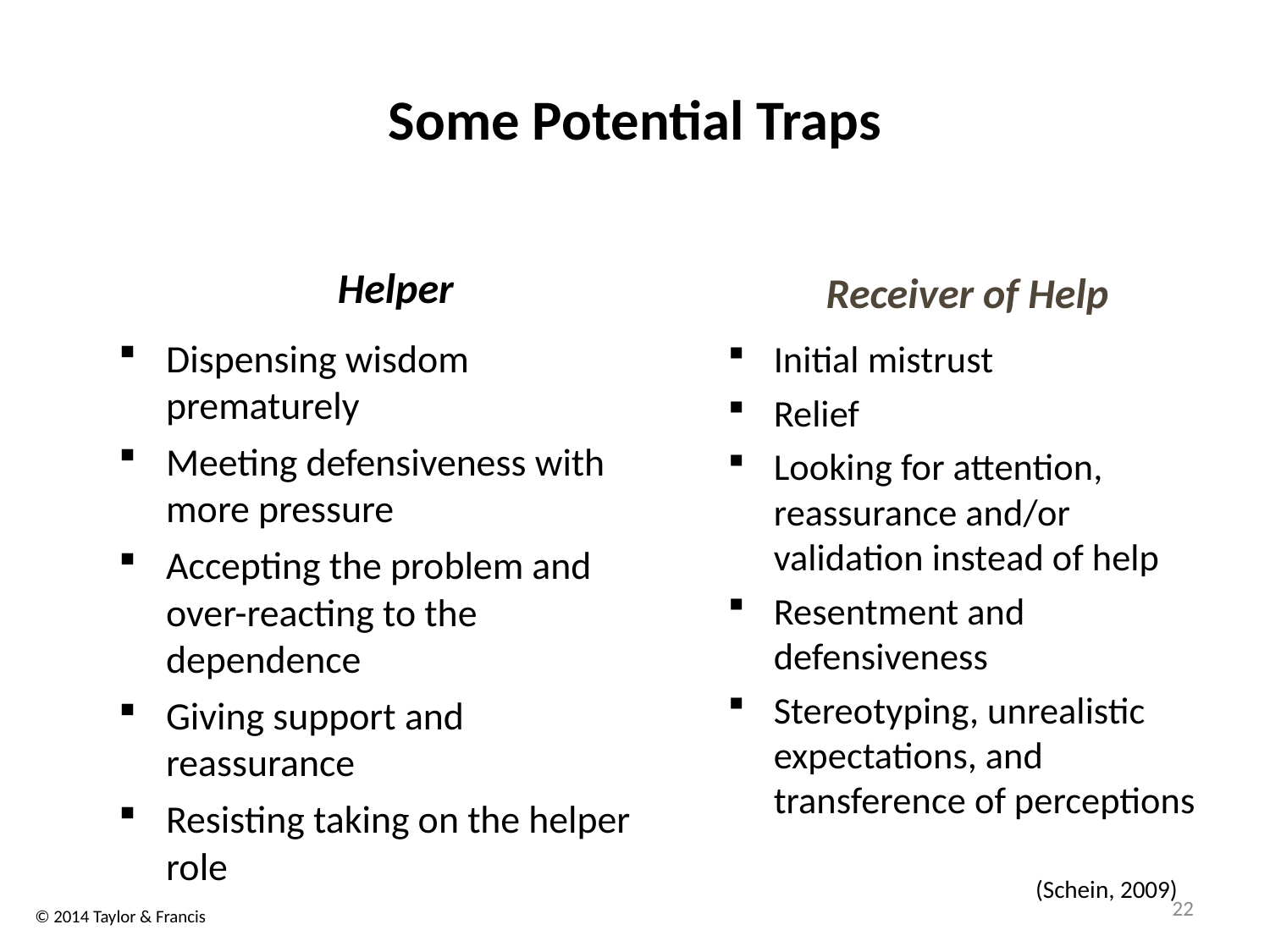

# Some Potential Traps
Helper
Receiver of Help
Dispensing wisdom prematurely
Meeting defensiveness with more pressure
Accepting the problem and over-reacting to the dependence
Giving support and reassurance
Resisting taking on the helper role
Initial mistrust
Relief
Looking for attention, reassurance and/or validation instead of help
Resentment and defensiveness
Stereotyping, unrealistic expectations, and transference of perceptions

(Schein, 2009)
22
© 2014 Taylor & Francis